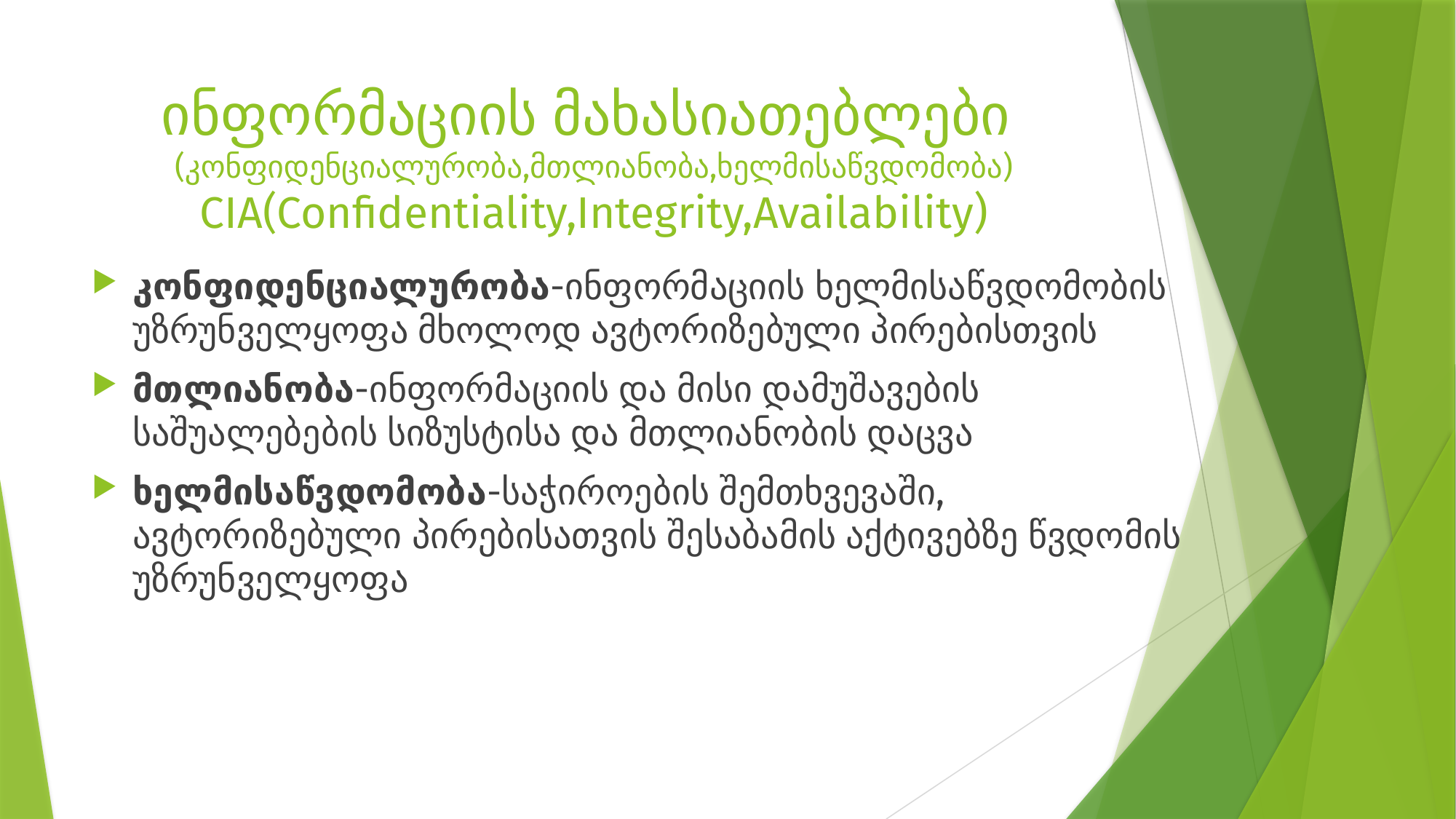

# ინფორმაციის მახასიათებლები (კონფიდენციალურობა,მთლიანობა,ხელმისაწვდომობა) CIA(Confidentiality,Integrity,Availability)
კონფიდენციალურობა-ინფორმაციის ხელმისაწვდომობის უზრუნველყოფა მხოლოდ ავტორიზებული პირებისთვის
მთლიანობა-ინფორმაციის და მისი დამუშავების საშუალებების სიზუსტისა და მთლიანობის დაცვა
ხელმისაწვდომობა-საჭიროების შემთხვევაში, ავტორიზებული პირებისათვის შესაბამის აქტივებზე წვდომის უზრუნველყოფა